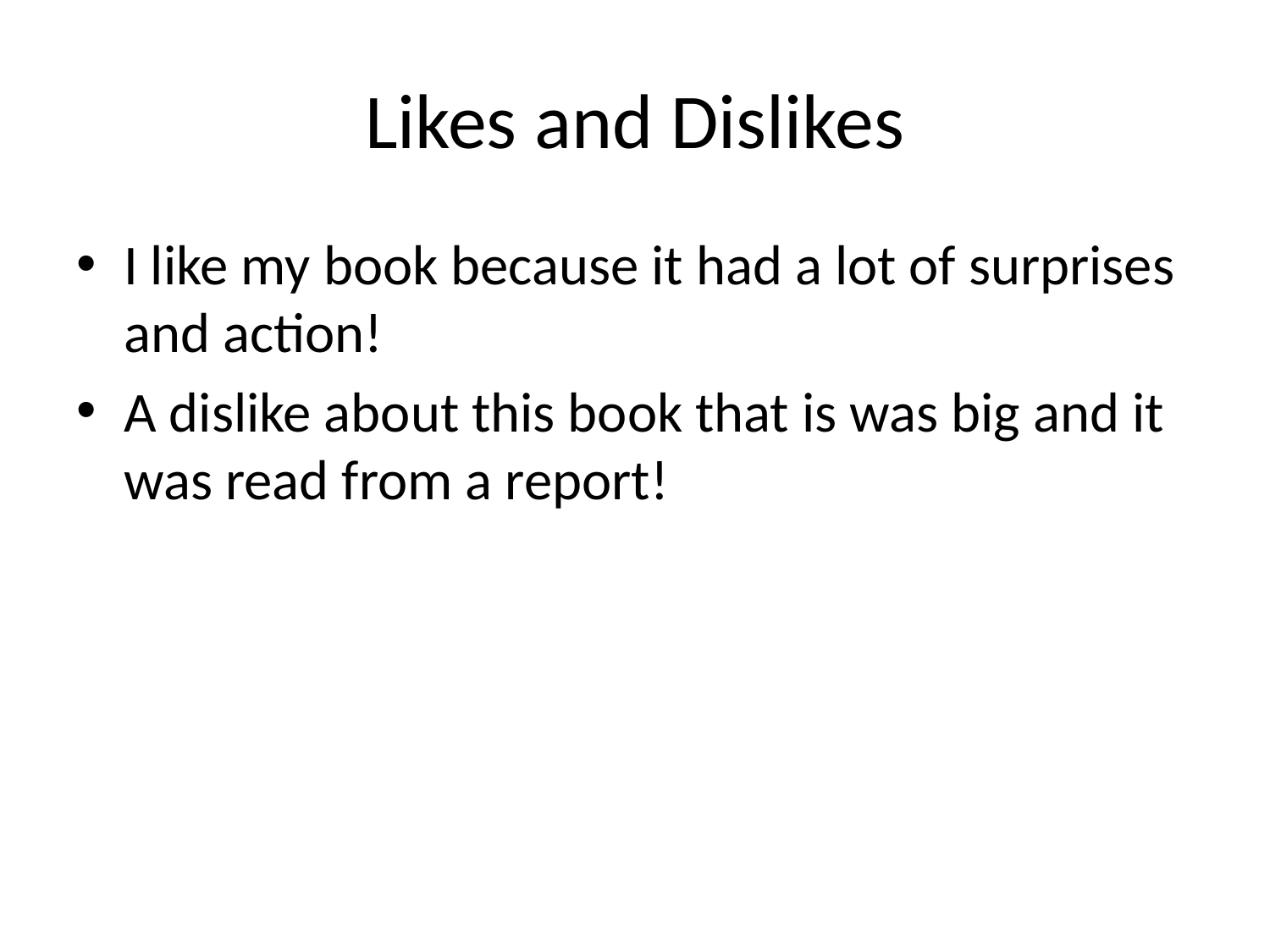

# Likes and Dislikes
I like my book because it had a lot of surprises  and action!
A dislike about this book that is was big and it was read from a report!